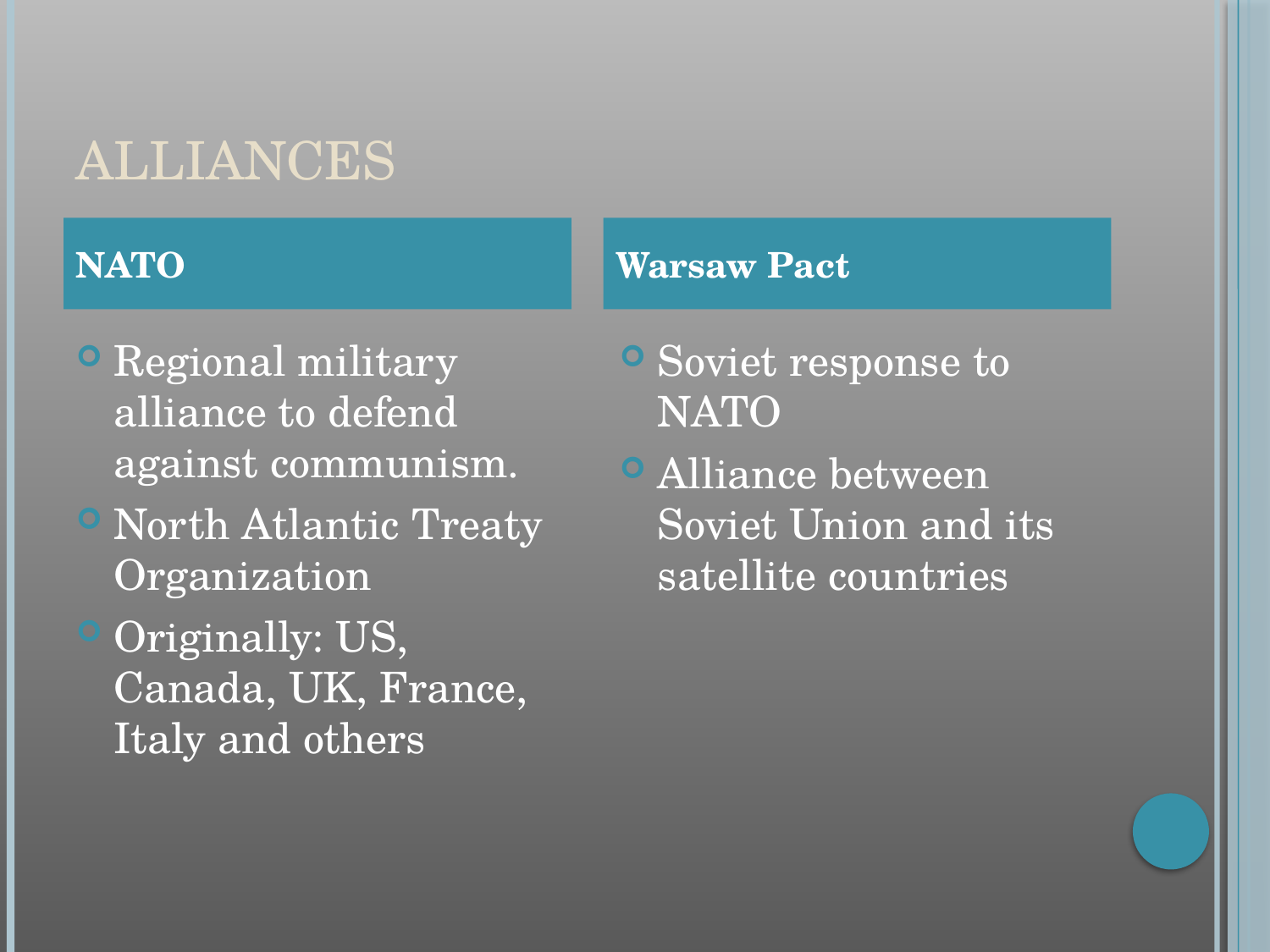

# alliances
NATO
Warsaw Pact
Regional military alliance to defend against communism.
North Atlantic Treaty Organization
Originally: US, Canada, UK, France, Italy and others
Soviet response to NATO
Alliance between Soviet Union and its satellite countries